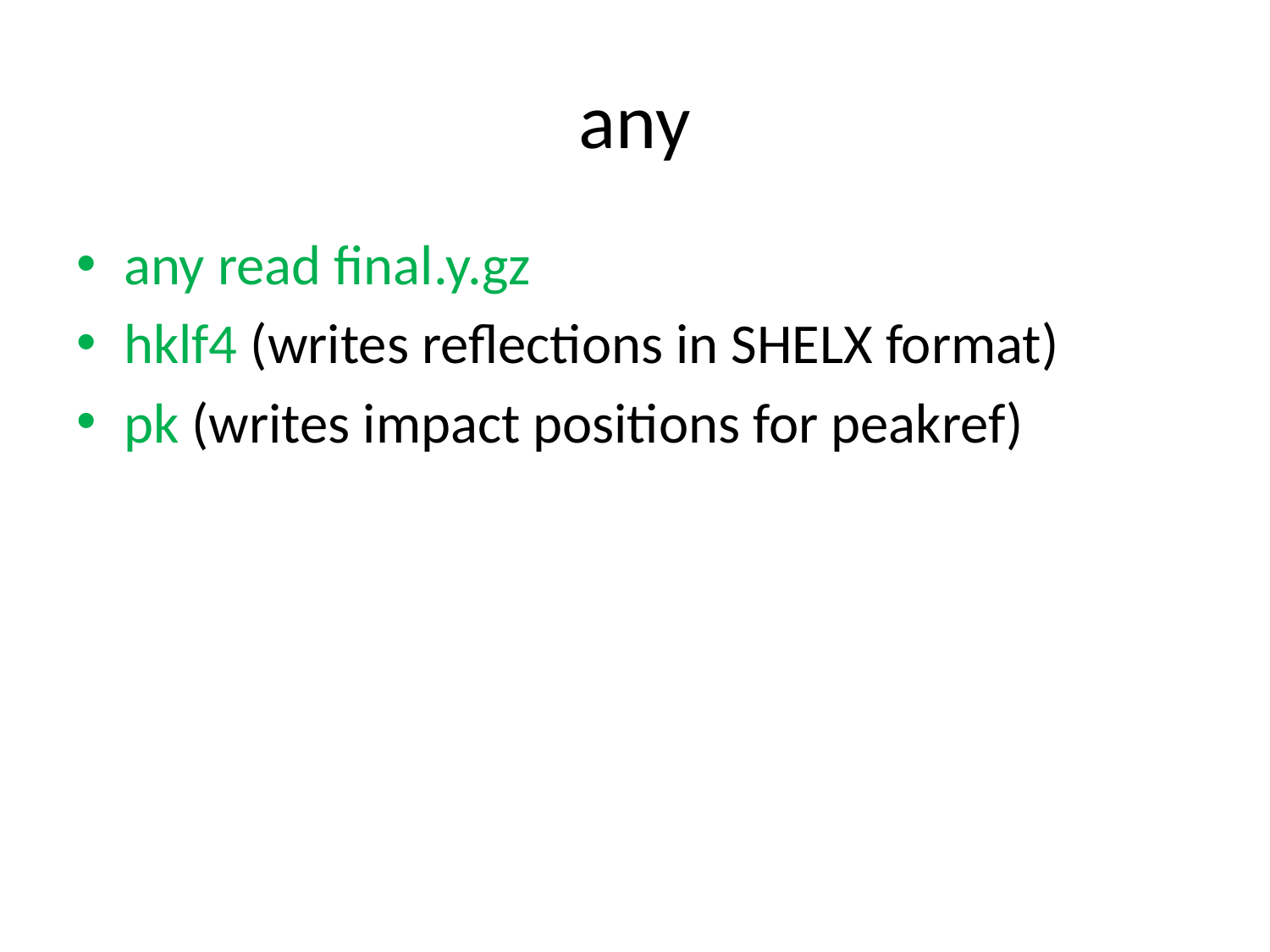

# any
any read final.y.gz
hklf4 (writes reflections in SHELX format)
pk (writes impact positions for peakref)